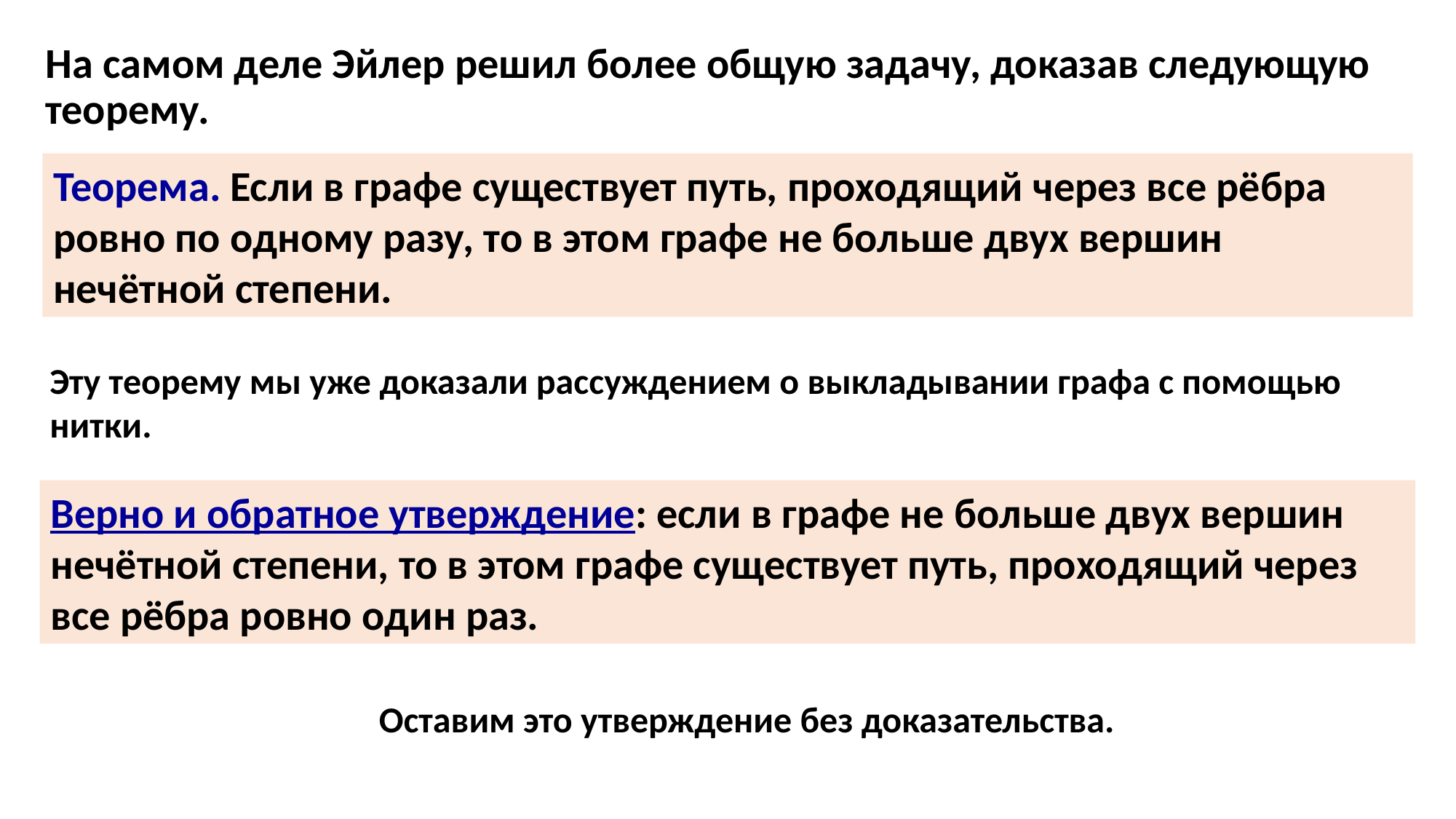

На самом деле Эйлер решил более общую задачу, доказав следующую теорему.

Теорема. Если в графе существует путь, проходящий через все рёбра ровно по одному разу, то в этом графе не больше двух вершин нечётной степени.
Эту теорему мы уже доказали рассуждением о выкладывании графа с помощью нитки.
Верно и обратное утверждение: если в графе не больше двух вершин нечётной степени, то в этом графе существует путь, проходящий через все рёбра ровно один раз.
Оставим это утверждение без доказательства.